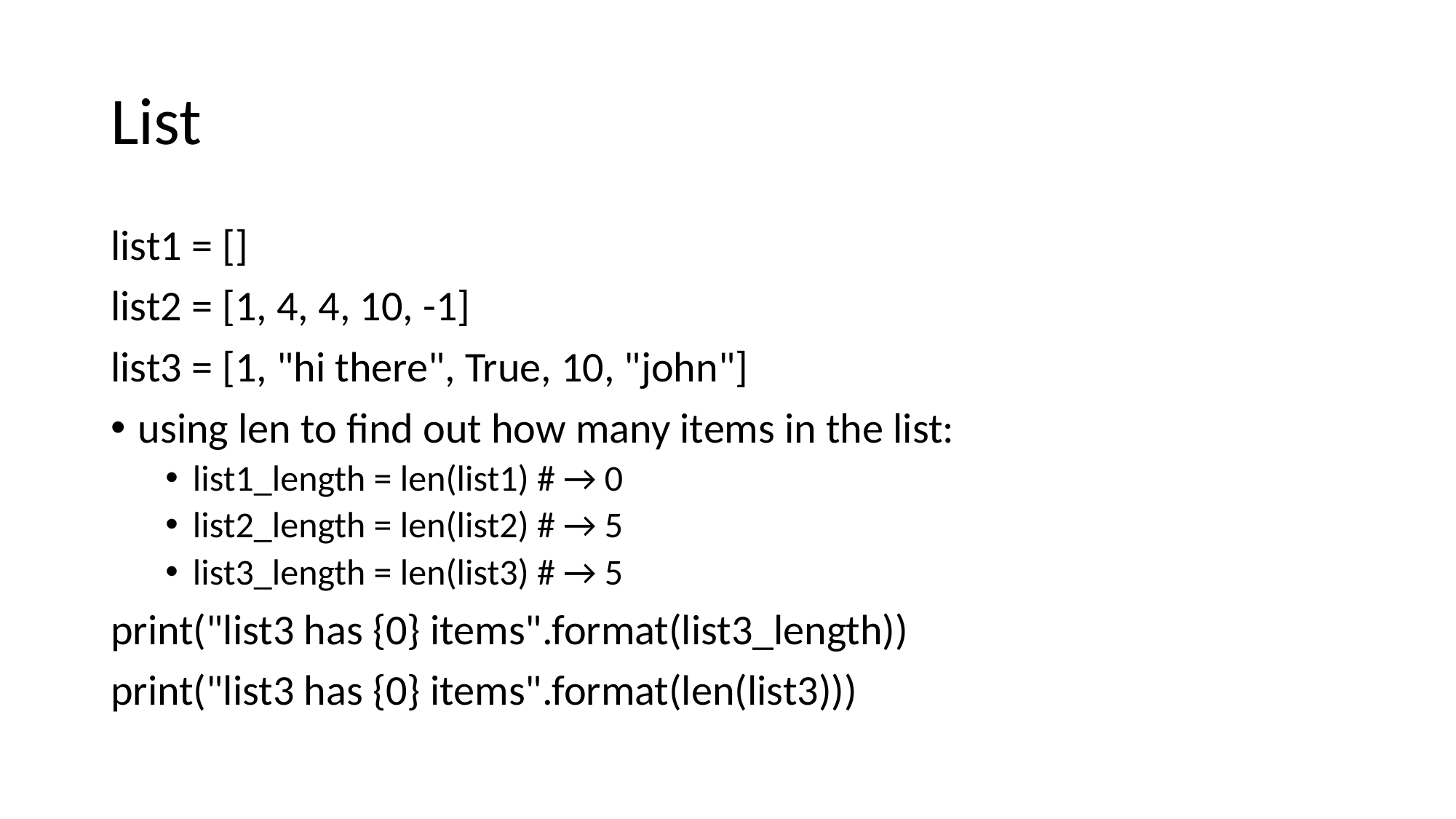

# List
list1 = []
list2 = [1, 4, 4, 10, -1]
list3 = [1, "hi there", True, 10, "john"]
using len to find out how many items in the list:
list1_length = len(list1) # → 0
list2_length = len(list2) # → 5
list3_length = len(list3) # → 5
print("list3 has {0} items".format(list3_length))
print("list3 has {0} items".format(len(list3)))